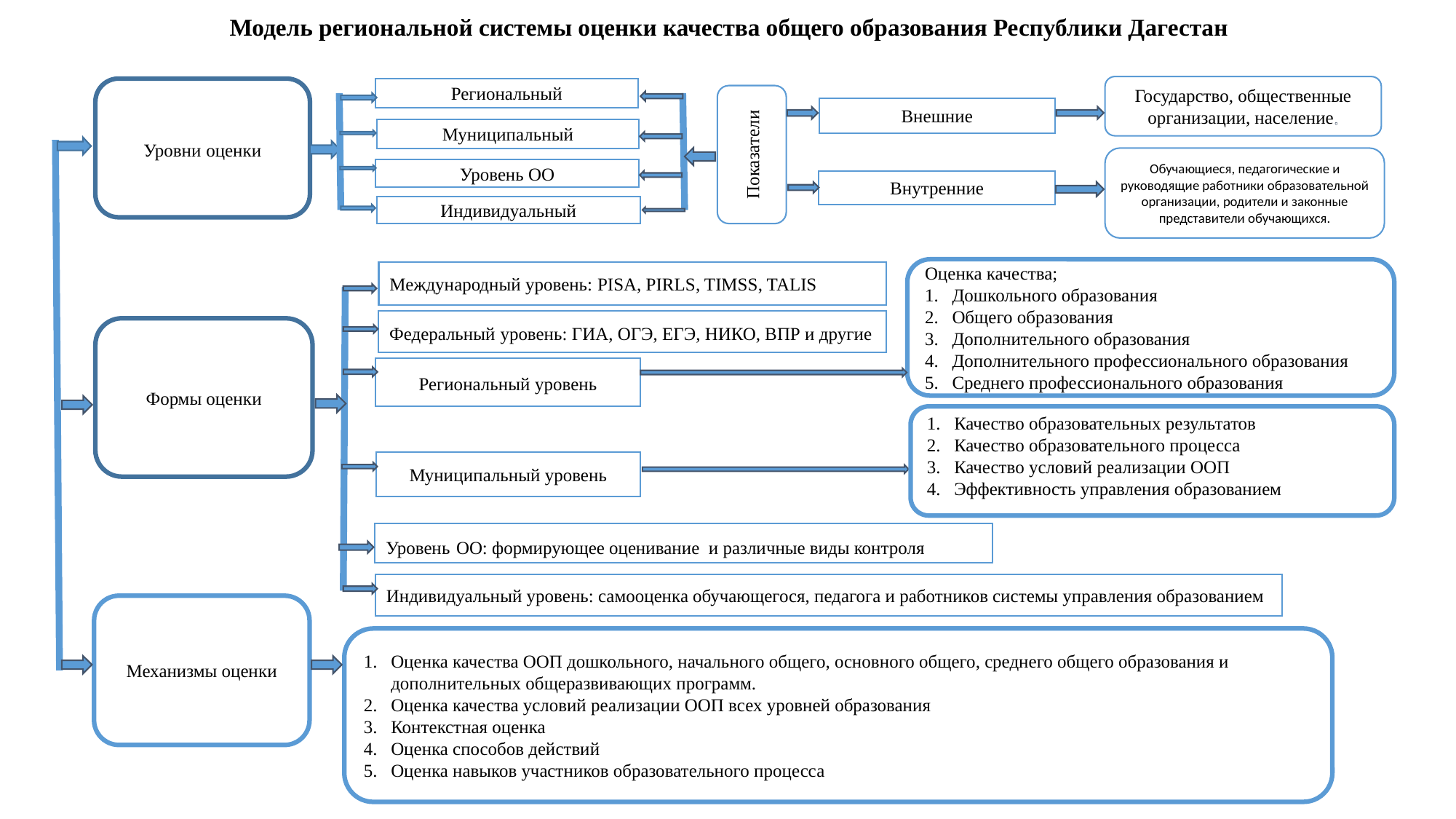

Модель региональной системы оценки качества общего образования Республики Дагестан

Государство, общественные организации, население.
Региональный
Уровни оценки
Показатели

Внешние

Муниципальный

Обучающиеся, педагогические и руководящие работники образовательной организации, родители и законные представители обучающихся.
Уровень ОО

Внутренние

Индивидуальный

Оценка качества;
Дошкольного образования
Общего образования
Дополнительного образования
Дополнительного профессионального образования
Среднего профессионального образования
Международный уровень: PISA, PIRLS, TIMSS, TALIS

Федеральный уровень: ГИА, ОГЭ, ЕГЭ, НИКО, ВПР и другие
Формы оценки

Региональный уровень

Качество образовательных результатов
Качество образовательного процесса
Качество условий реализации ООП
Эффективность управления образованием

Муниципальный уровень

Уровень ОО: формирующее оценивание  и различные виды контроля

Индивидуальный уровень: самооценка обучающегося, педагога и работников системы управления образованием

Механизмы оценки

Оценка качества ООП дошкольного, начального общего, основного общего, среднего общего образования и дополнительных общеразвивающих программ.
Оценка качества условий реализации ООП всех уровней образования
Контекстная оценка
Оценка способов действий
Оценка навыков участников образовательного процесса